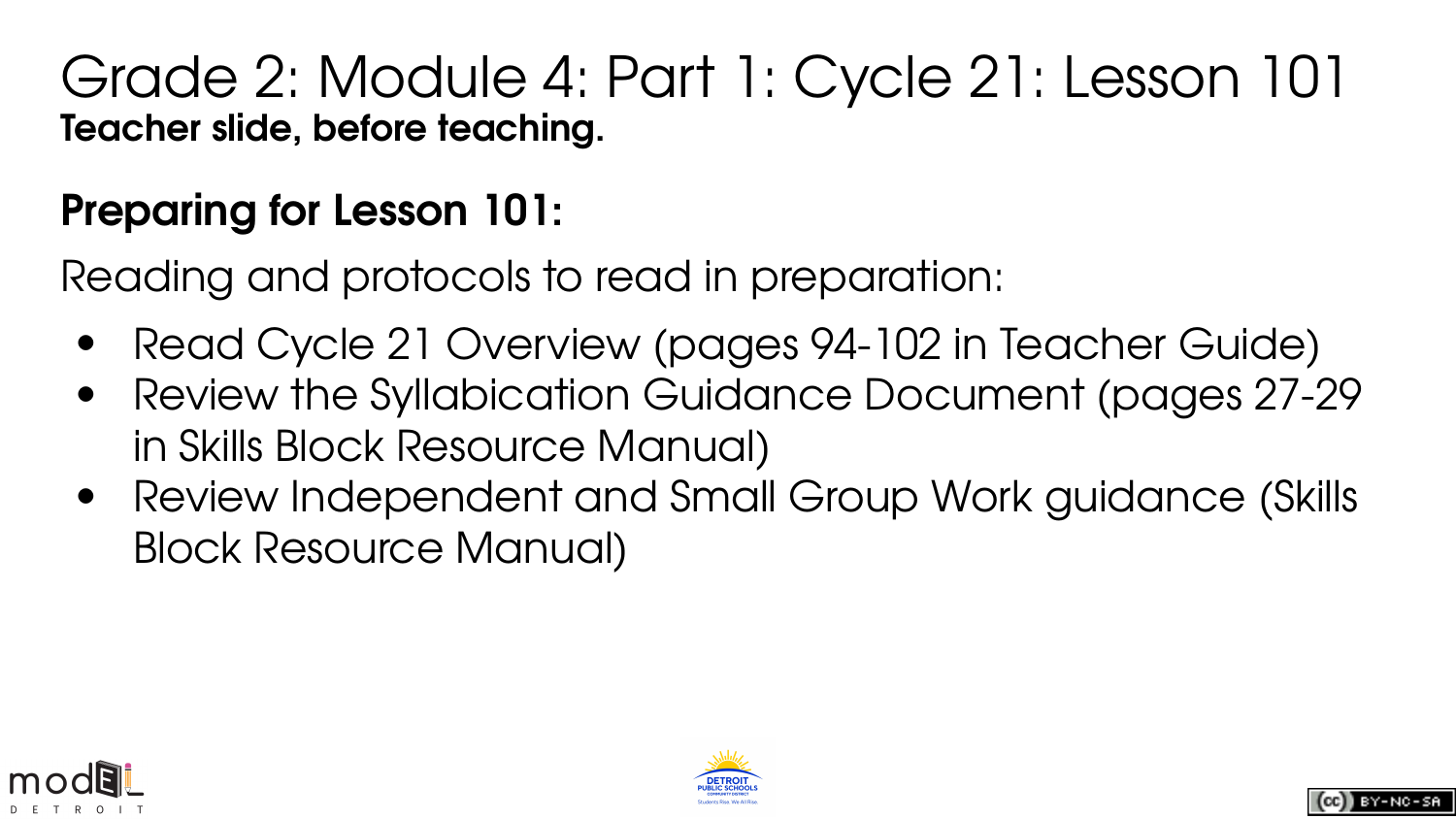

# Grade 2: Module 4: Part 1: Cycle 21: Lesson 101
Teacher slide, before teaching.
Preparing for Lesson 101:
Reading and protocols to read in preparation:
Read Cycle 21 Overview (pages 94-102 in Teacher Guide)
Review the Syllabication Guidance Document (pages 27-29 in Skills Block Resource Manual)
Review Independent and Small Group Work guidance (Skills Block Resource Manual)